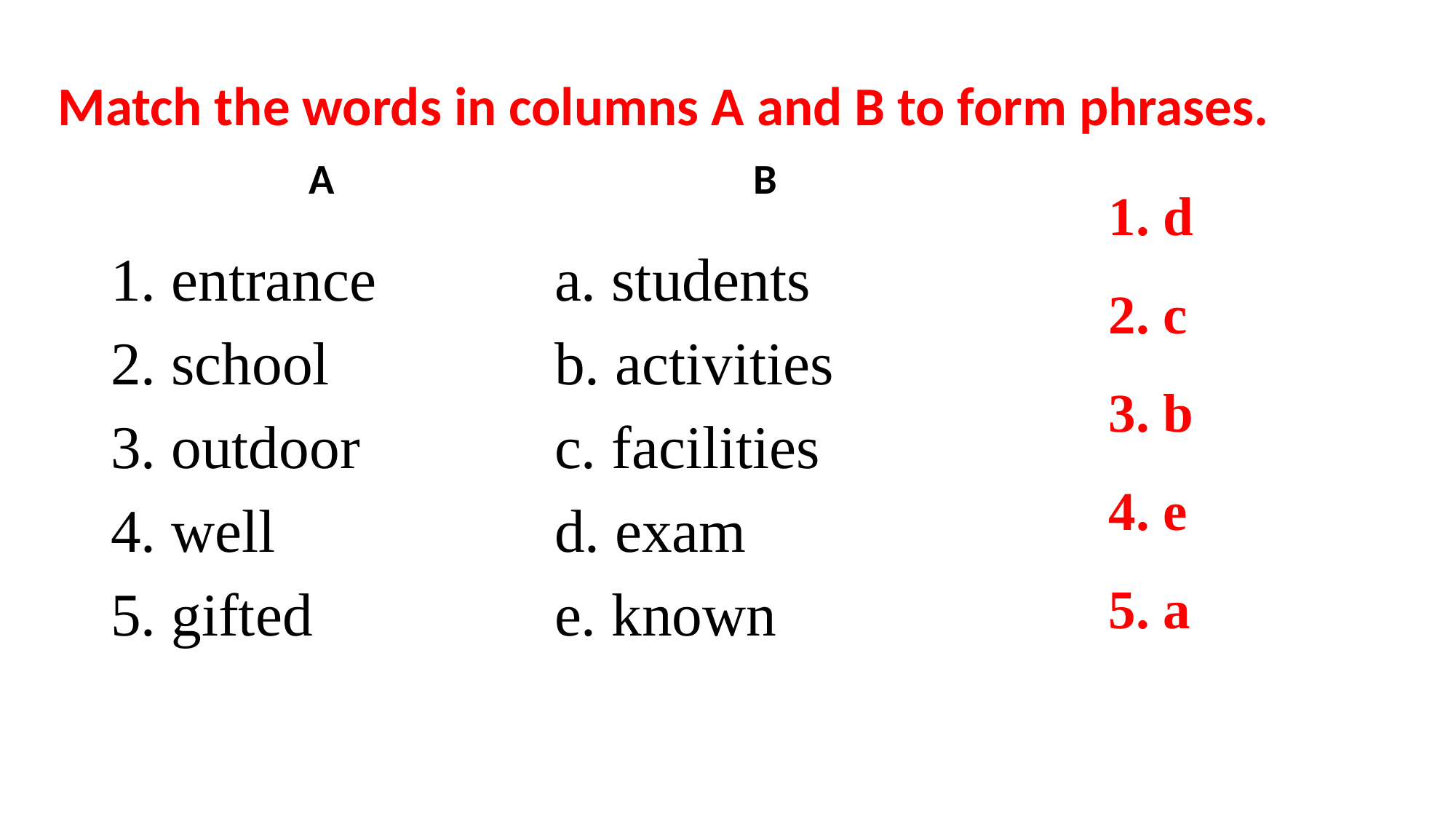

Match the words in columns A and B to form phrases.
1. d
2. c
3. b
4. e
5. a

| A | B |
| --- | --- |
| 1. entrance | a. students |
| 2. school | b. activities |
| 3. outdoor | c. facilities |
| 4. well | d. exam |
| 5. gifted | e. known |